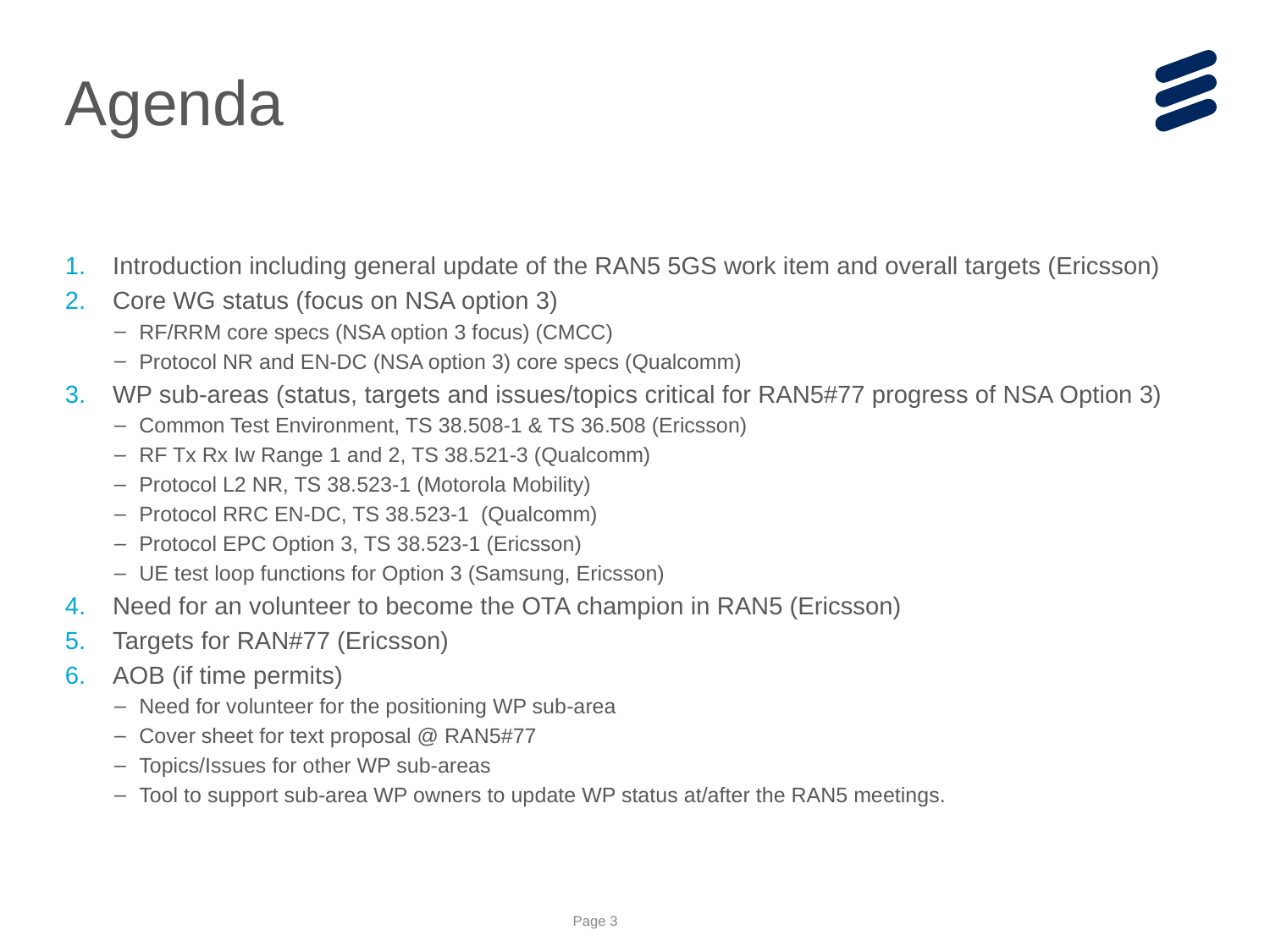

# Agenda
Introduction including general update of the RAN5 5GS work item and overall targets (Ericsson)
Core WG status (focus on NSA option 3)
RF/RRM core specs (NSA option 3 focus) (CMCC)
Protocol NR and EN-DC (NSA option 3) core specs (Qualcomm)
WP sub-areas (status, targets and issues/topics critical for RAN5#77 progress of NSA Option 3)
Common Test Environment, TS 38.508-1 & TS 36.508 (Ericsson)
RF Tx Rx Iw Range 1 and 2, TS 38.521-3 (Qualcomm)
Protocol L2 NR, TS 38.523-1 (Motorola Mobility)
Protocol RRC EN-DC, TS 38.523-1  (Qualcomm)
Protocol EPC Option 3, TS 38.523-1 (Ericsson)
UE test loop functions for Option 3 (Samsung, Ericsson)
Need for an volunteer to become the OTA champion in RAN5 (Ericsson)
Targets for RAN#77 (Ericsson)
AOB (if time permits)
Need for volunteer for the positioning WP sub-area
Cover sheet for text proposal @ RAN5#77
Topics/Issues for other WP sub-areas
Tool to support sub-area WP owners to update WP status at/after the RAN5 meetings.